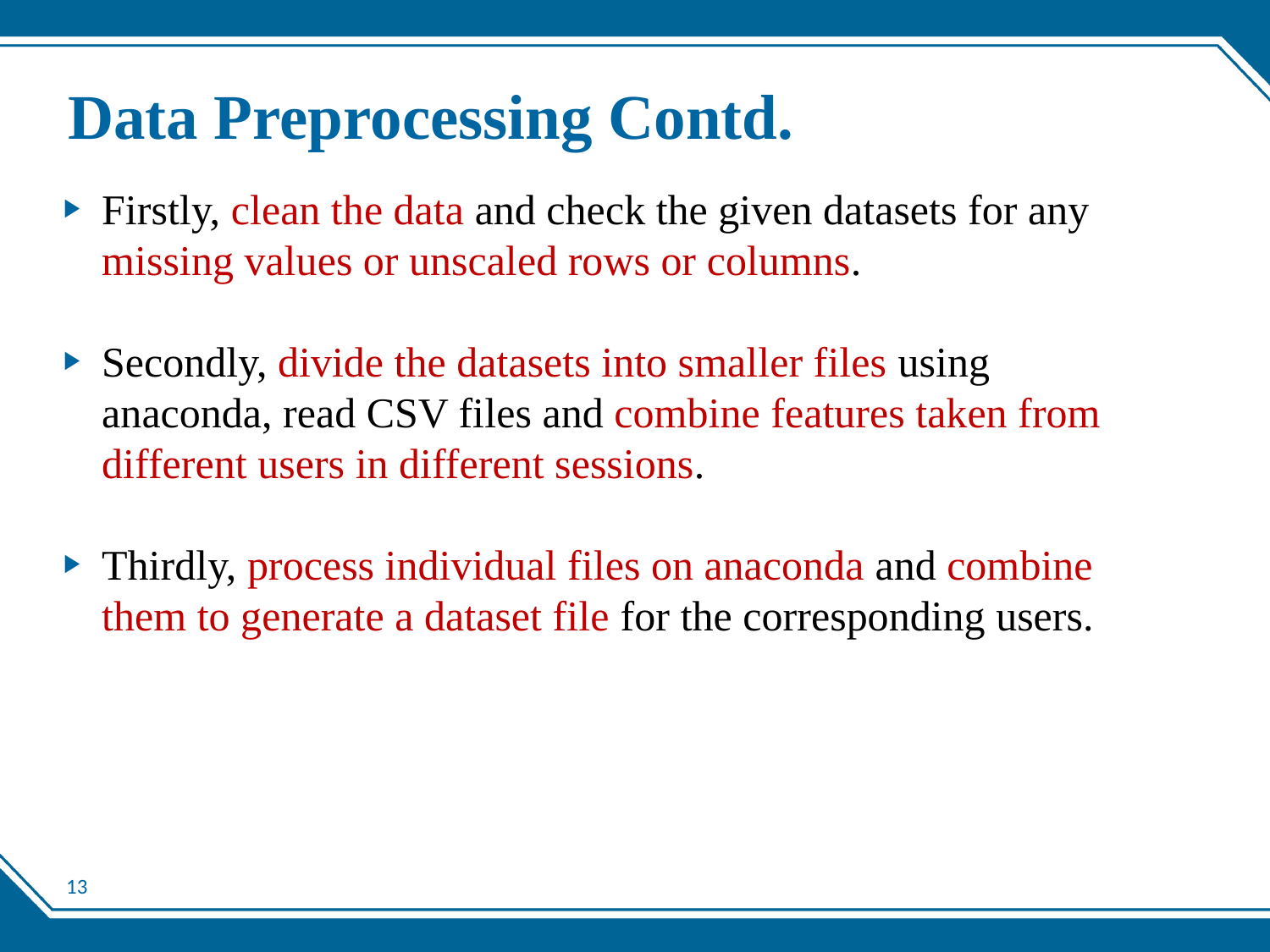

# Data Preprocessing Contd.
Firstly, clean the data and check the given datasets for any missing values or unscaled rows or columns.

Secondly, divide the datasets into smaller files using anaconda, read CSV files and combine features taken from different users in different sessions.

Thirdly, process individual files on anaconda and combine them to generate a dataset file for the corresponding users.